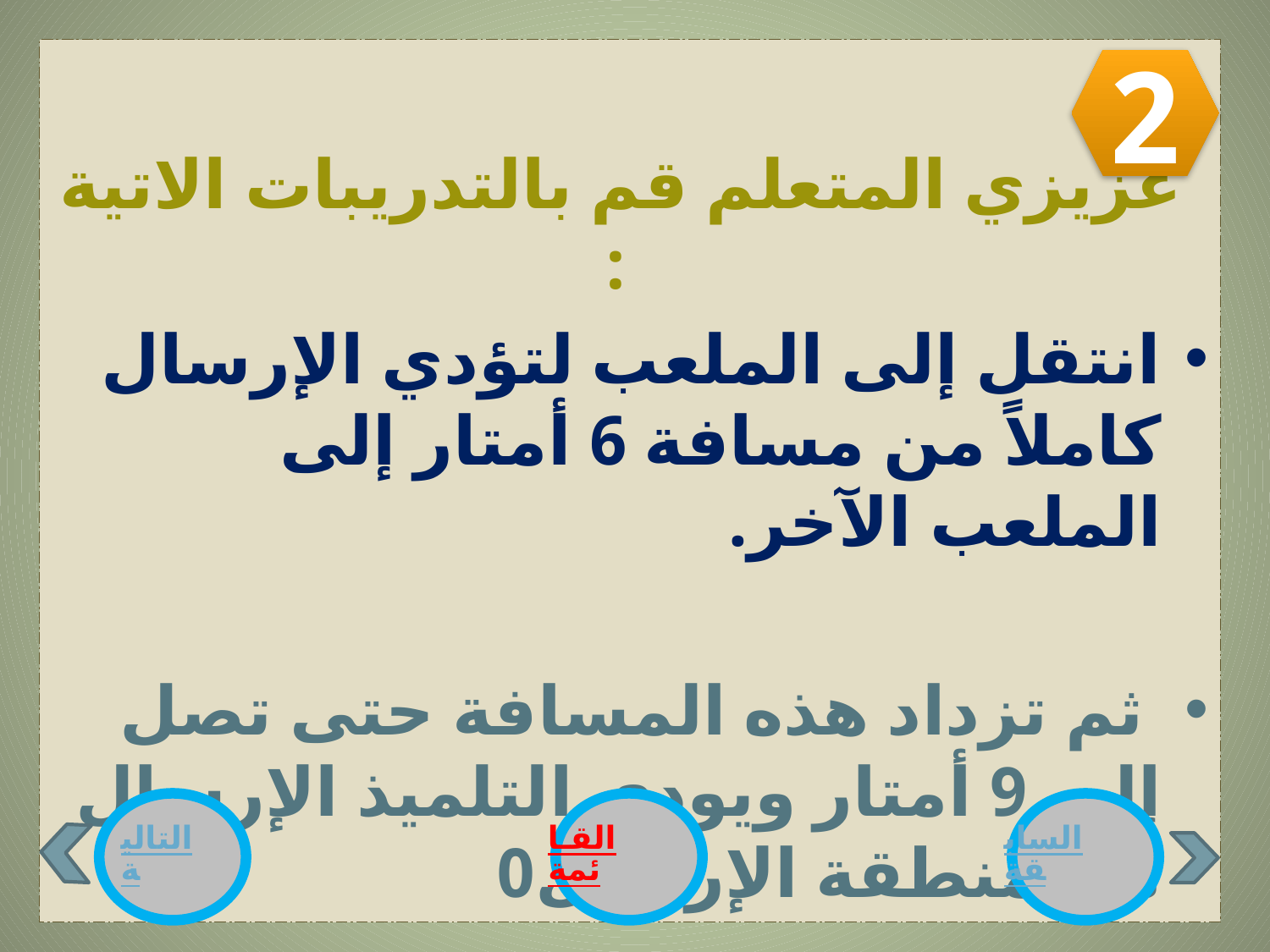

عزيزي المتعلم قم بالتدريبات الاتية :
انتقل إلى الملعب لتؤدي الإرسال كاملاً من مسافة 6 أمتار إلى الملعب الآخر.

 ثم تزداد هذه المسافة حتى تصل إلى 9 أمتار ويودي التلميذ الإرسال من منطقة الإرسال0
2
التالية
القـائمة
السابقة